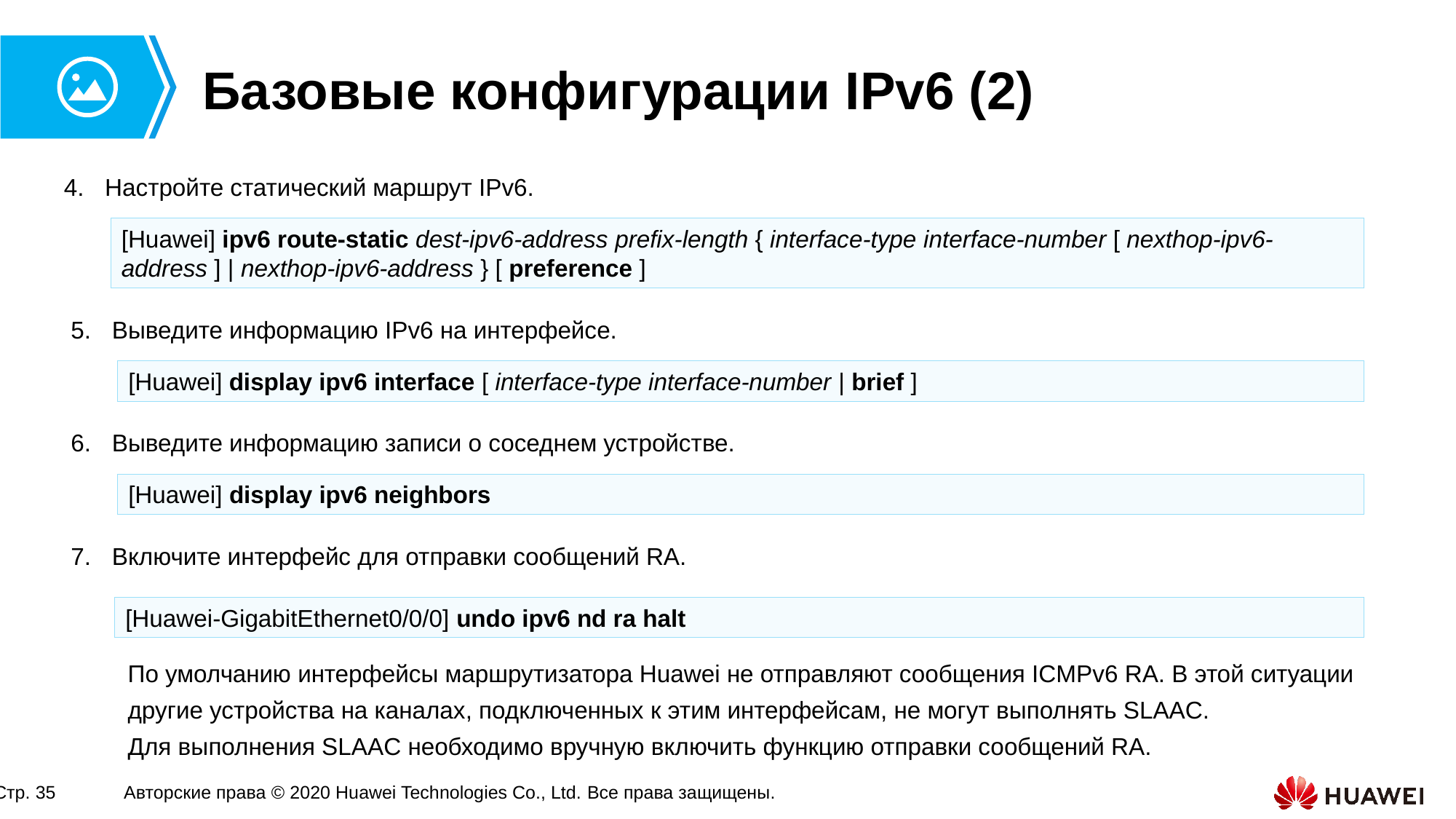

# Базовые конфигурации IPv6 (2)
Настройте статический маршрут IPv6.
[Huawei] ipv6 route-static dest-ipv6-address prefix-length { interface-type interface-number [ nexthop-ipv6-address ] | nexthop-ipv6-address } [ preference ]
Выведите информацию IPv6 на интерфейсе.
[Huawei] display ipv6 interface [ interface-type interface-number | brief ]
Выведите информацию записи о соседнем устройстве.
[Huawei] display ipv6 neighbors
Включите интерфейс для отправки сообщений RA.
[Huawei-GigabitEthernet0/0/0] undo ipv6 nd ra halt
По умолчанию интерфейсы маршрутизатора Huawei не отправляют сообщения ICMPv6 RA. В этой ситуации другие устройства на каналах, подключенных к этим интерфейсам, не могут выполнять SLAAC.
Для выполнения SLAAC необходимо вручную включить функцию отправки сообщений RA.